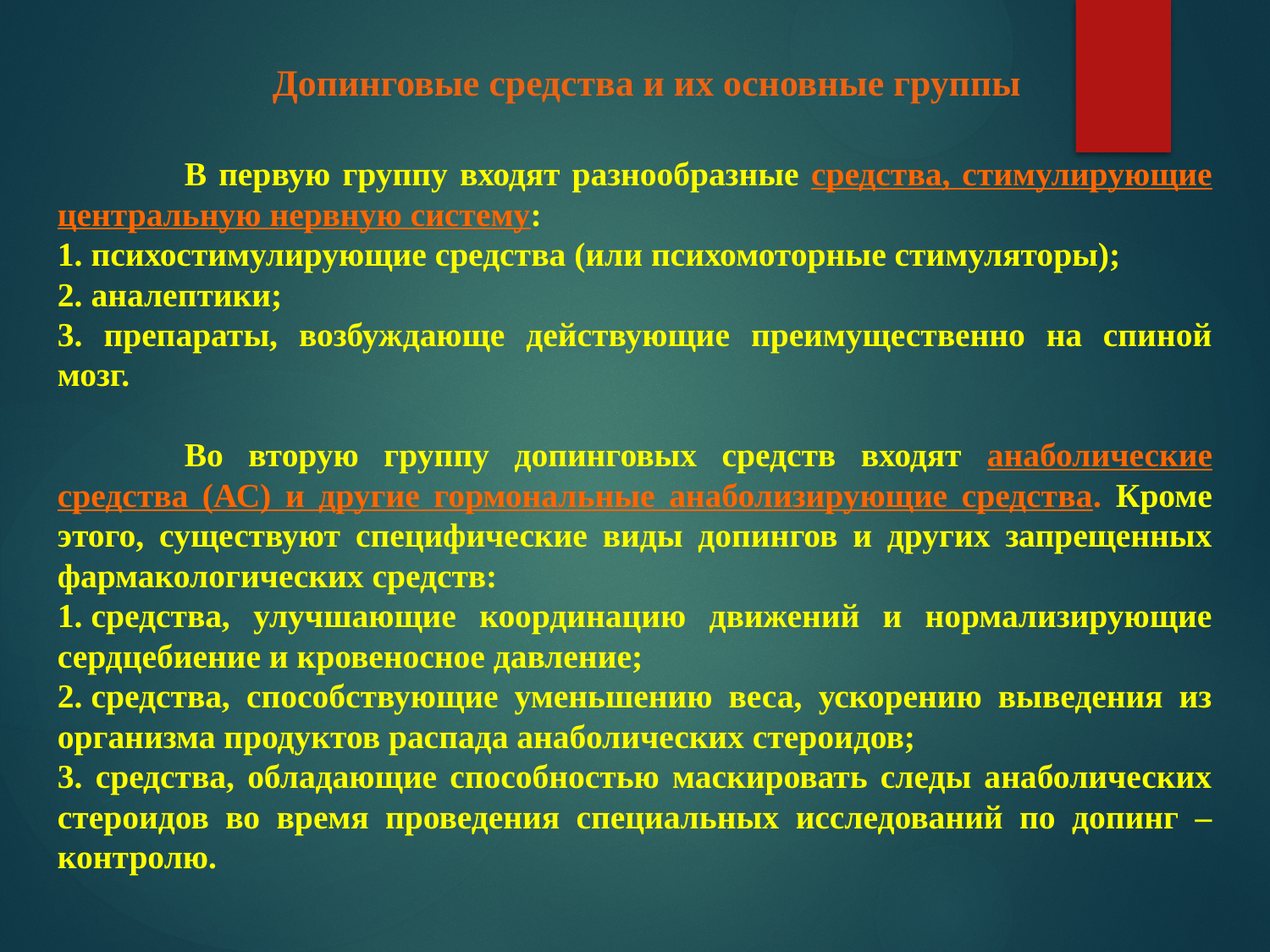

Допинговые средства и их основные группы
	В первую группу входят разнообразные средства, стимулирующие центральную нервную систему:
1. психостимулирующие средства (или психомоторные стимуляторы);
2. аналептики;
3. препараты, возбуждающе действующие преимущественно на спиной мозг.

	Во вторую группу допинговых средств входят анаболические средства (АС) и другие гормональные анаболизирующие средства. Кроме этого, существуют специфические виды допингов и других запрещенных фармакологических средств:
1. средства, улучшающие координацию движений и нормализирующие сердцебиение и кровеносное давление;
2. средства, способствующие уменьшению веса, ускорению выведения из организма продуктов распада анаболических стероидов;
3. средства, обладающие способностью маскировать следы анаболических стероидов во время проведения специальных исследований по допинг – контролю.